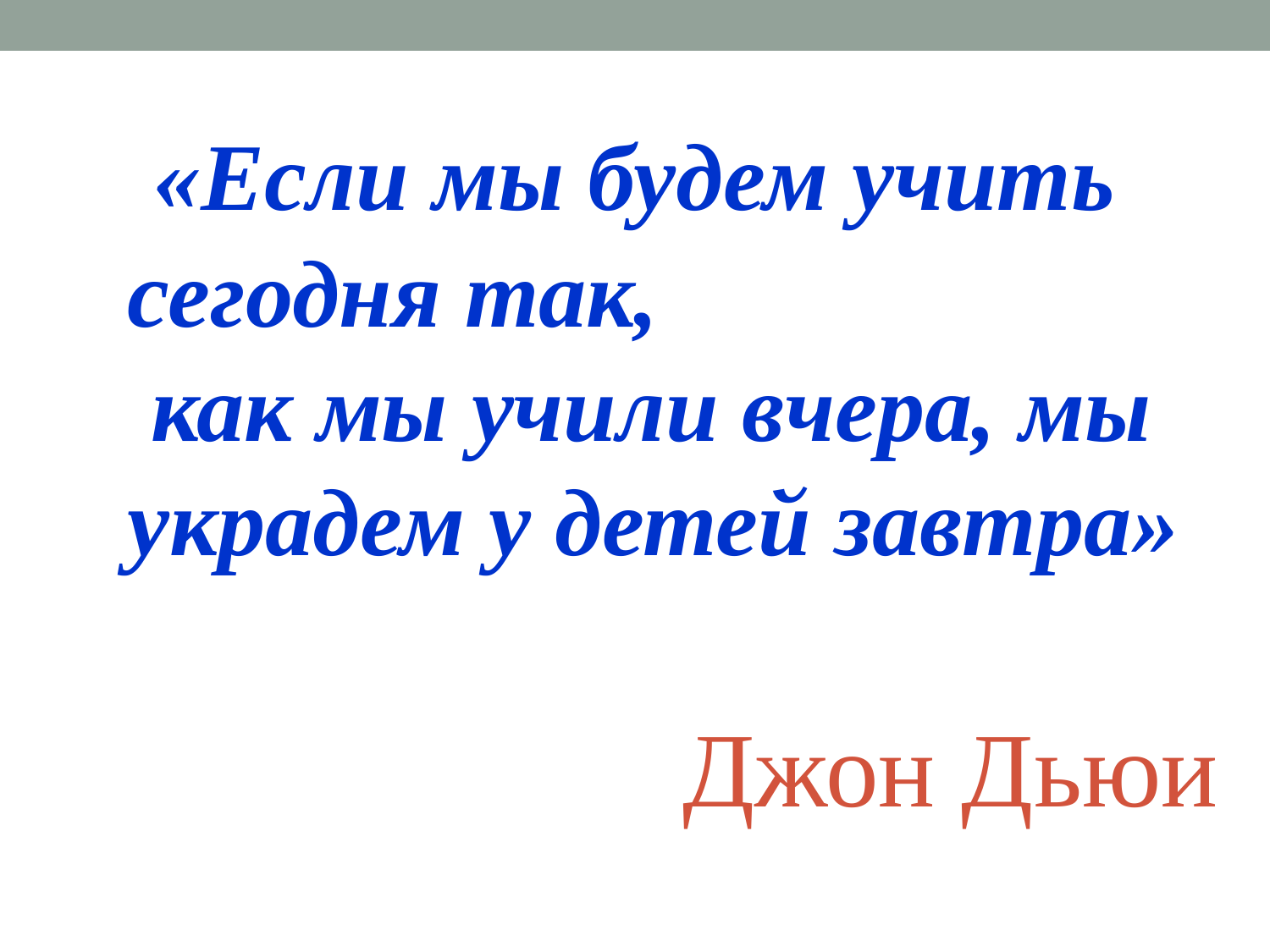

«Если мы будем учить сегодня так,
 как мы учили вчера, мы украдем у детей завтра»

                     Джон Дьюи